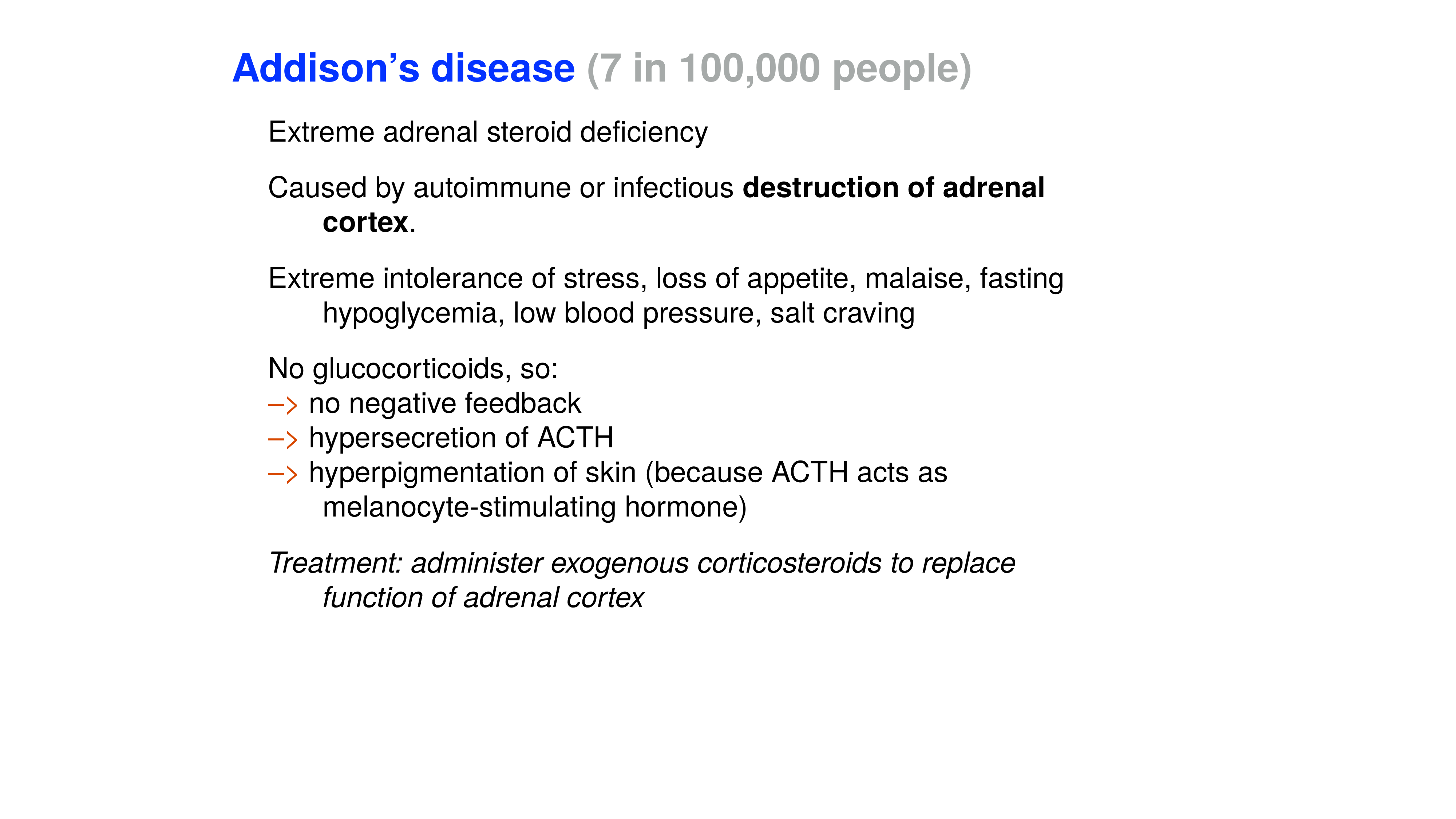

# Addison’s disease (7 in 100,000 people)
Extreme adrenal steroid deficiency
Caused by autoimmune or infectious destruction of adrenal cortex.
Extreme intolerance of stress, loss of appetite, malaise, fasting hypoglycemia, low blood pressure, salt craving
No glucocorticoids, so:
–> no negative feedback
–> hypersecretion of ACTH
–> hyperpigmentation of skin (because ACTH acts as melanocyte-stimulating hormone)
Treatment: administer exogenous corticosteroids to replace function of adrenal cortex